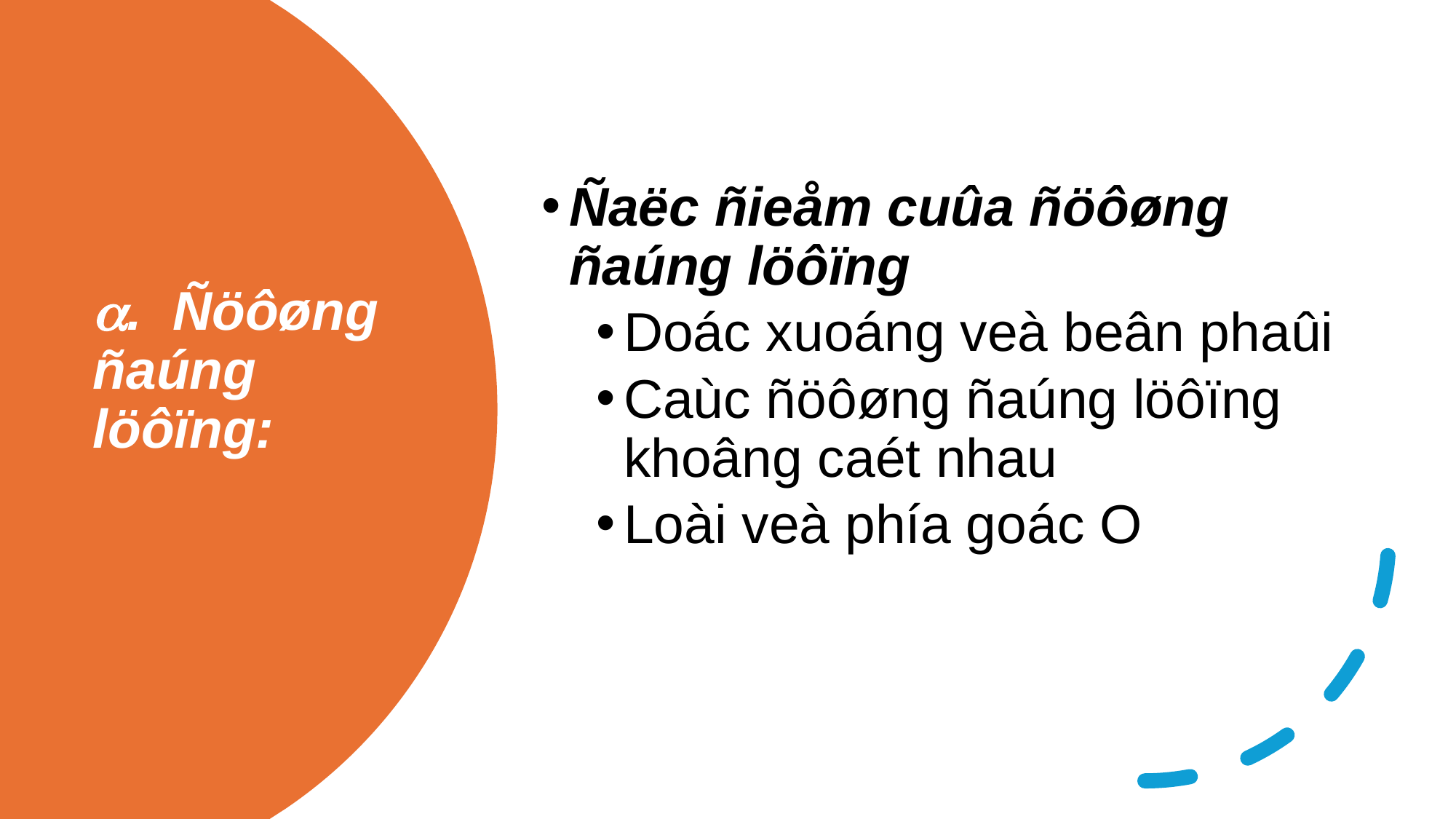

Ñaëc ñieåm cuûa ñöôøng ñaúng löôïng
Doác xuoáng veà beân phaûi
Caùc ñöôøng ñaúng löôïng khoâng caét nhau
Loài veà phía goác O

# α.  Ñöôøng ñaúng löôïng: